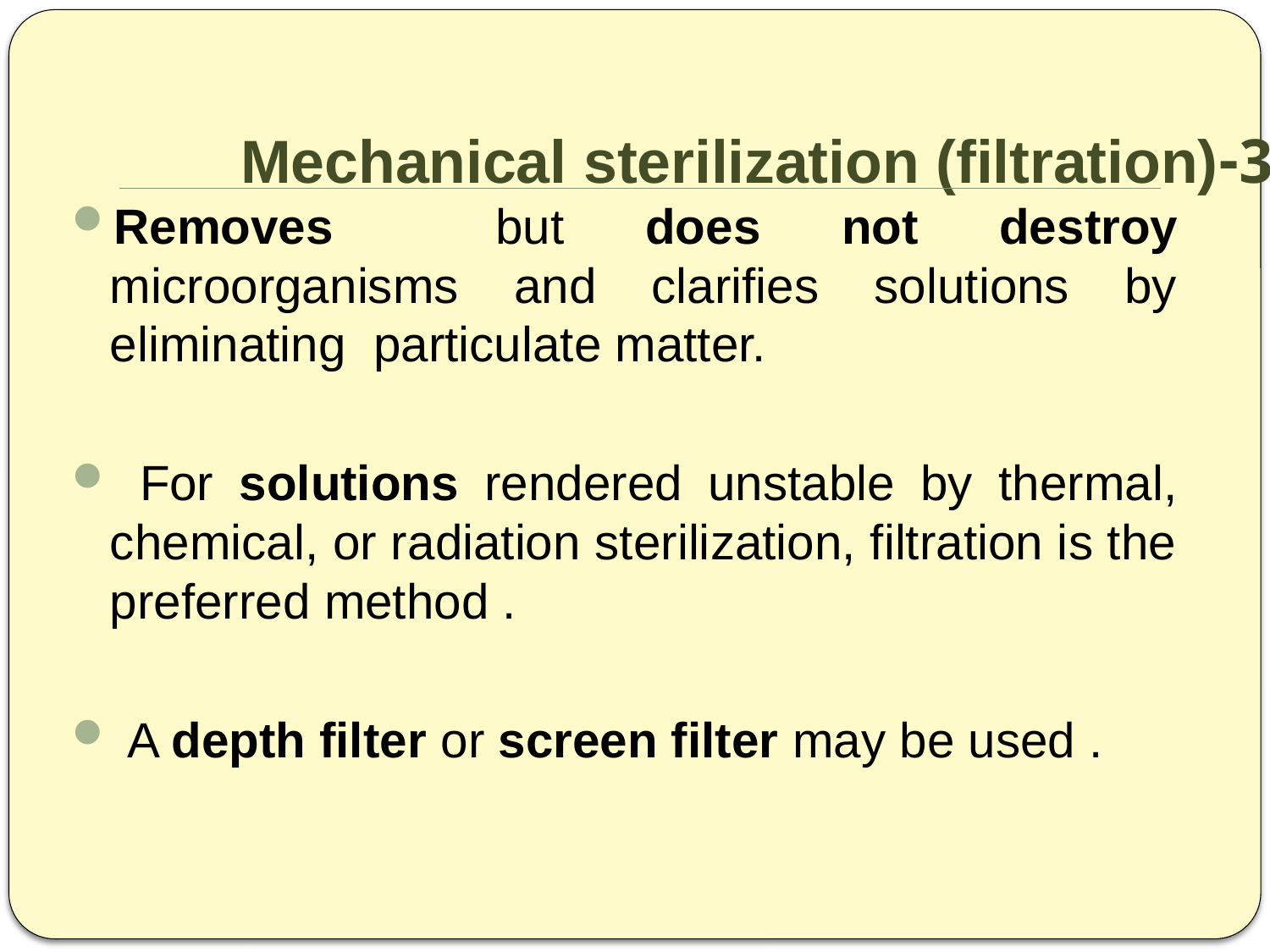

# 3-Mechanical sterilization (filtration)
Removes  but does not destroy microorganisms and clarifies solutions by eliminating  particulate matter.

 For solutions rendered unstable by thermal, chemical, or radiation sterilization, filtration is the preferred method .

 A depth filter or screen filter may be used .